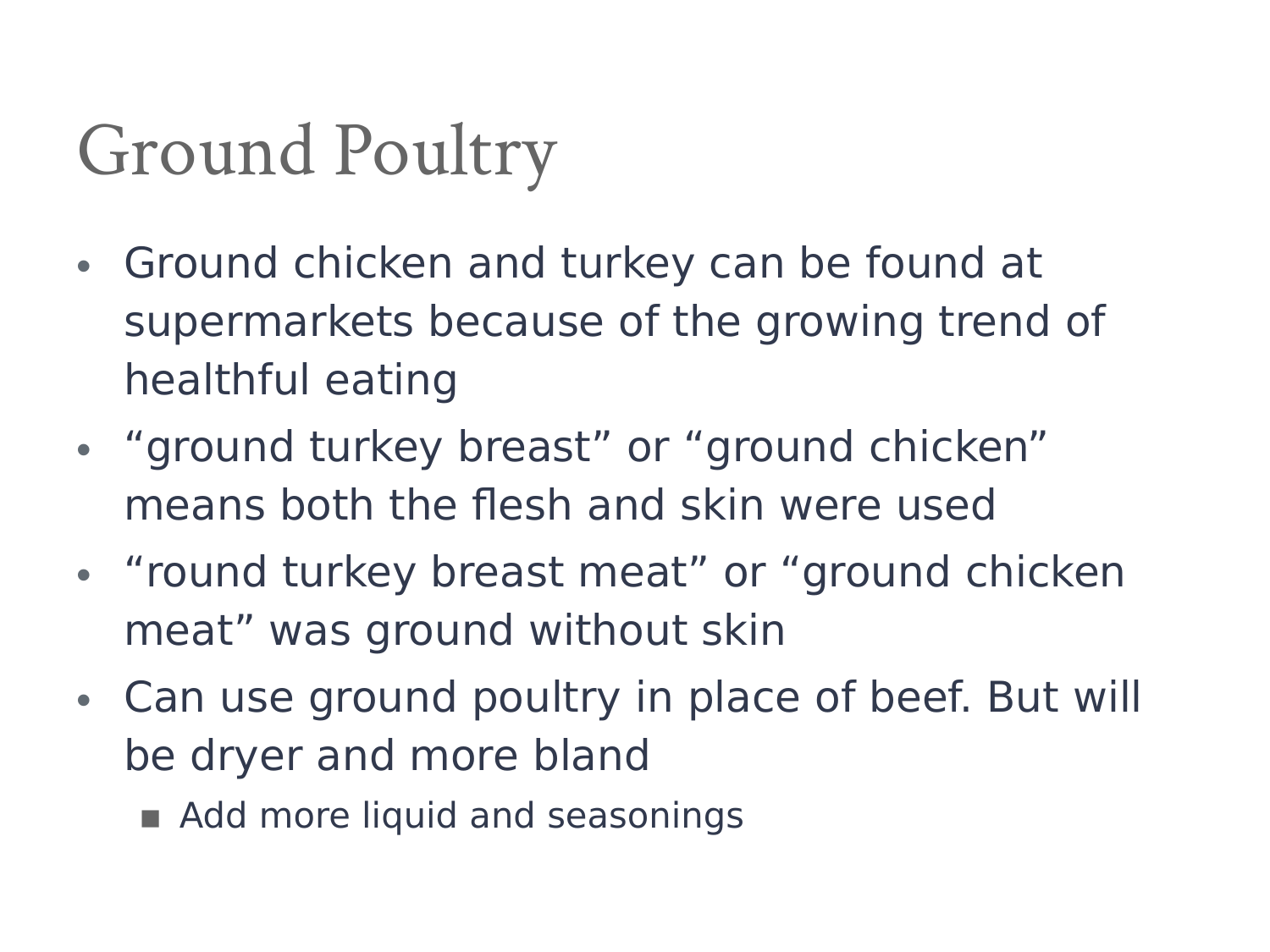

# Ground Poultry
Ground chicken and turkey can be found at supermarkets because of the growing trend of healthful eating
“ground turkey breast” or “ground chicken” means both the flesh and skin were used
“round turkey breast meat” or “ground chicken meat” was ground without skin
Can use ground poultry in place of beef. But will be dryer and more bland
Add more liquid and seasonings